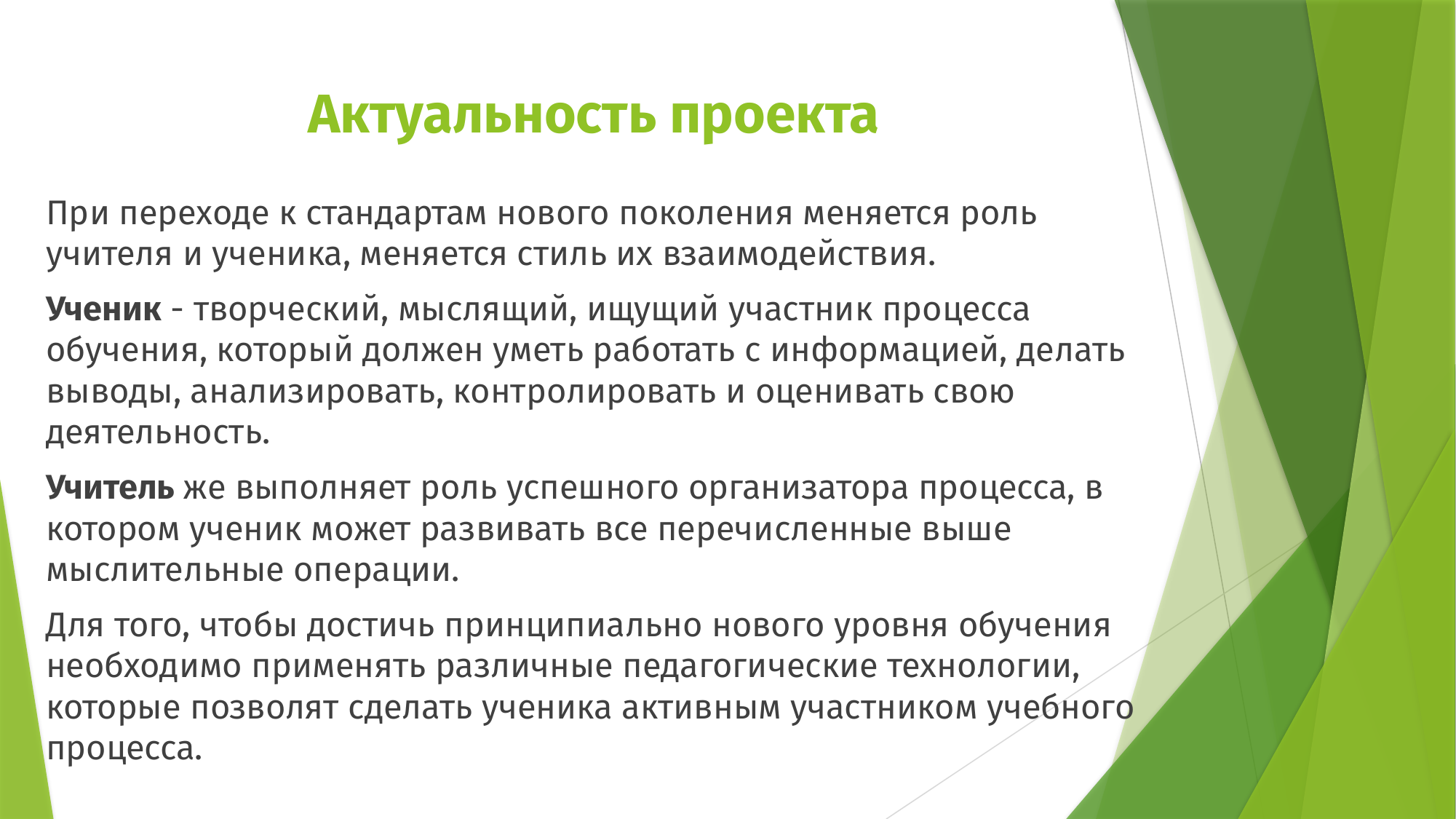

# Актуальность проекта
При переходе к стандартам нового поколения меняется роль учителя и ученика, меняется стиль их взаимодействия.
Ученик - творческий, мыслящий, ищущий участник процесса обучения, который должен уметь работать с информацией, делать выводы, анализировать, контролировать и оценивать свою деятельность.
Учитель же выполняет роль успешного организатора процесса, в котором ученик может развивать все перечисленные выше мыслительные операции.
Для того, чтобы достичь принципиально нового уровня обучения необходимо применять различные педагогические технологии, которые позволят сделать ученика активным участником учебного процесса.